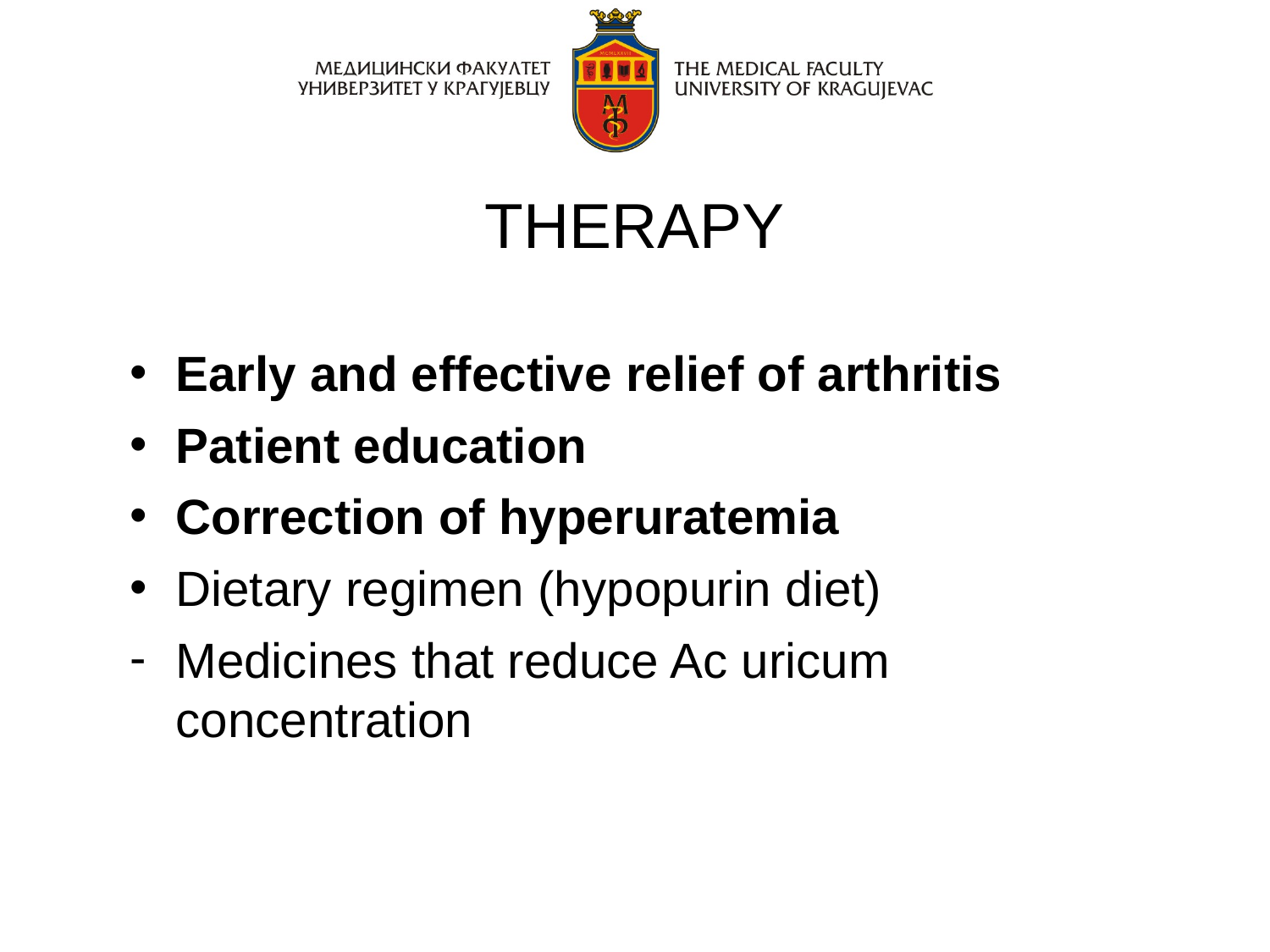

THERAPY

Early and effective relief of arthritis
Patient education
Correction of hyperuratemia
Dietary regimen (hypopurin diet)
Medicines that reduce Ac uricum concentration